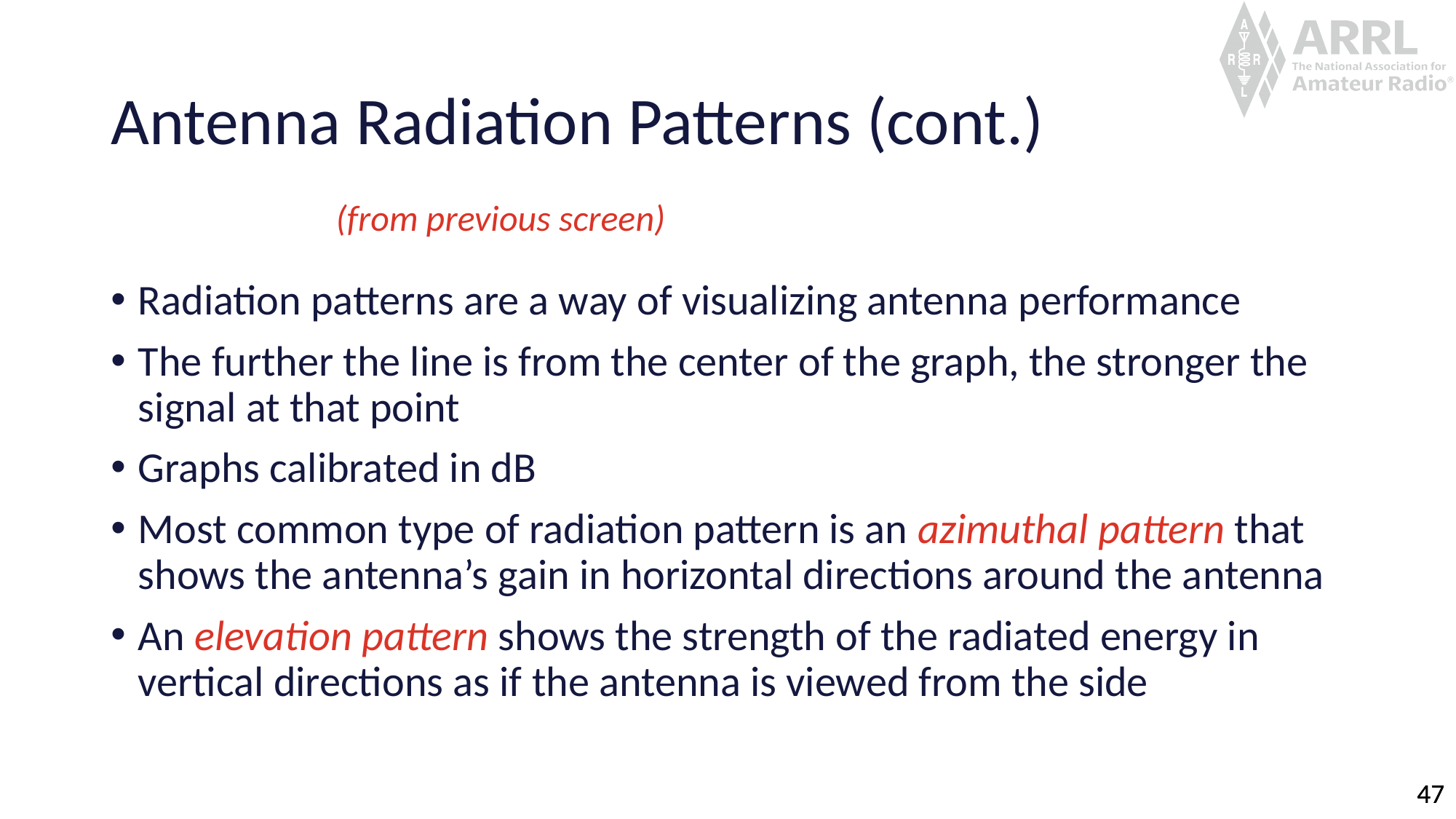

# Antenna Radiation Patterns (cont.)
(from previous screen)
Radiation patterns are a way of visualizing antenna performance
The further the line is from the center of the graph, the stronger the signal at that point
Graphs calibrated in dB
Most common type of radiation pattern is an azimuthal pattern that shows the antenna’s gain in horizontal directions around the antenna
An elevation pattern shows the strength of the radiated energy in vertical directions as if the antenna is viewed from the side